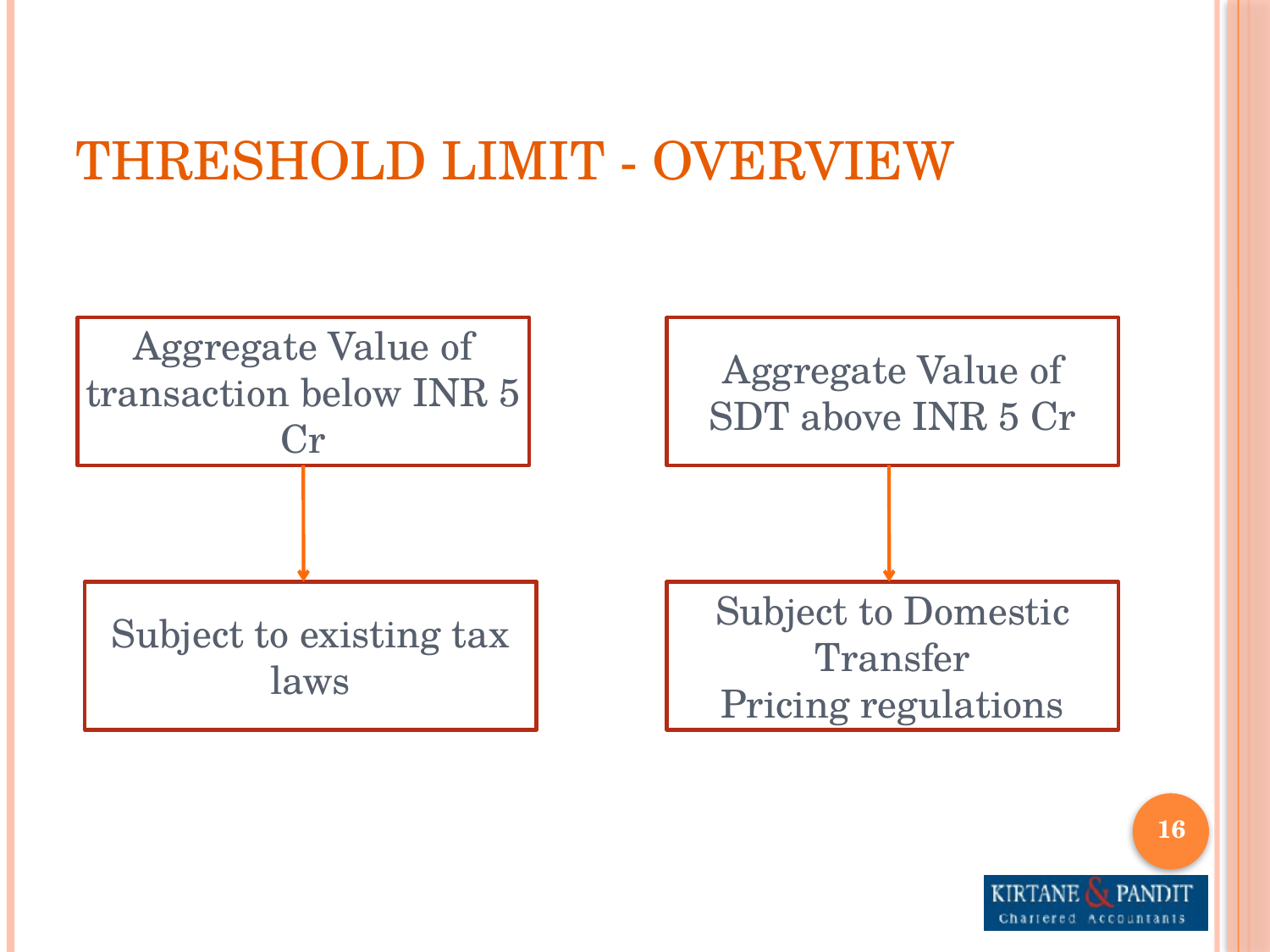

# Threshold limit - Overview
Aggregate Value of
SDT above INR 5 Cr
Aggregate Value of
transaction below INR 5 Cr
Subject to existing tax laws
Subject to Domestic Transfer
Pricing regulations
16